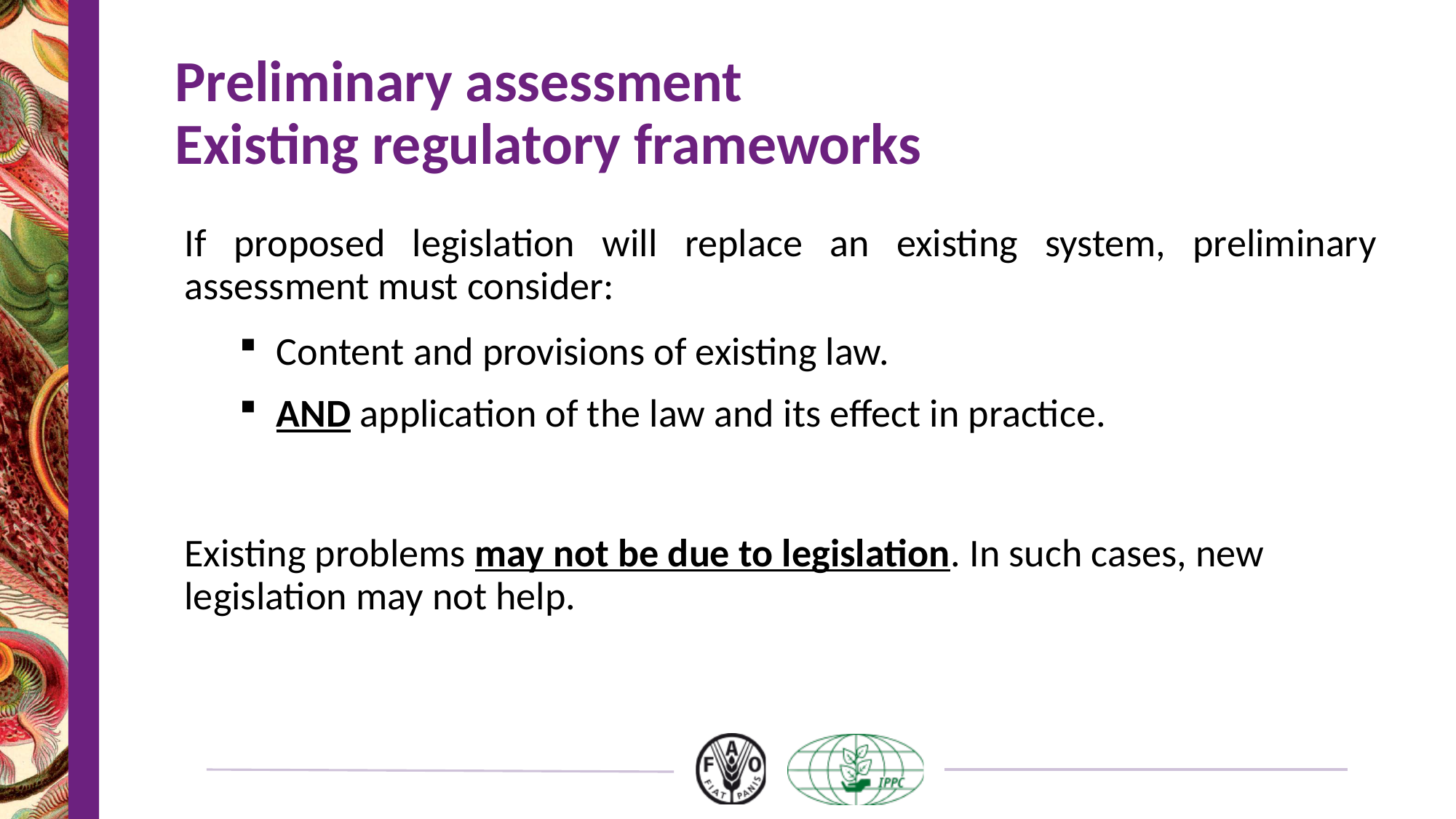

Preliminary assessment
Existing regulatory frameworks
If proposed legislation will replace an existing system, preliminary assessment must consider:
Content and provisions of existing law.
AND application of the law and its effect in practice.

Existing problems may not be due to legislation. In such cases, new legislation may not help.